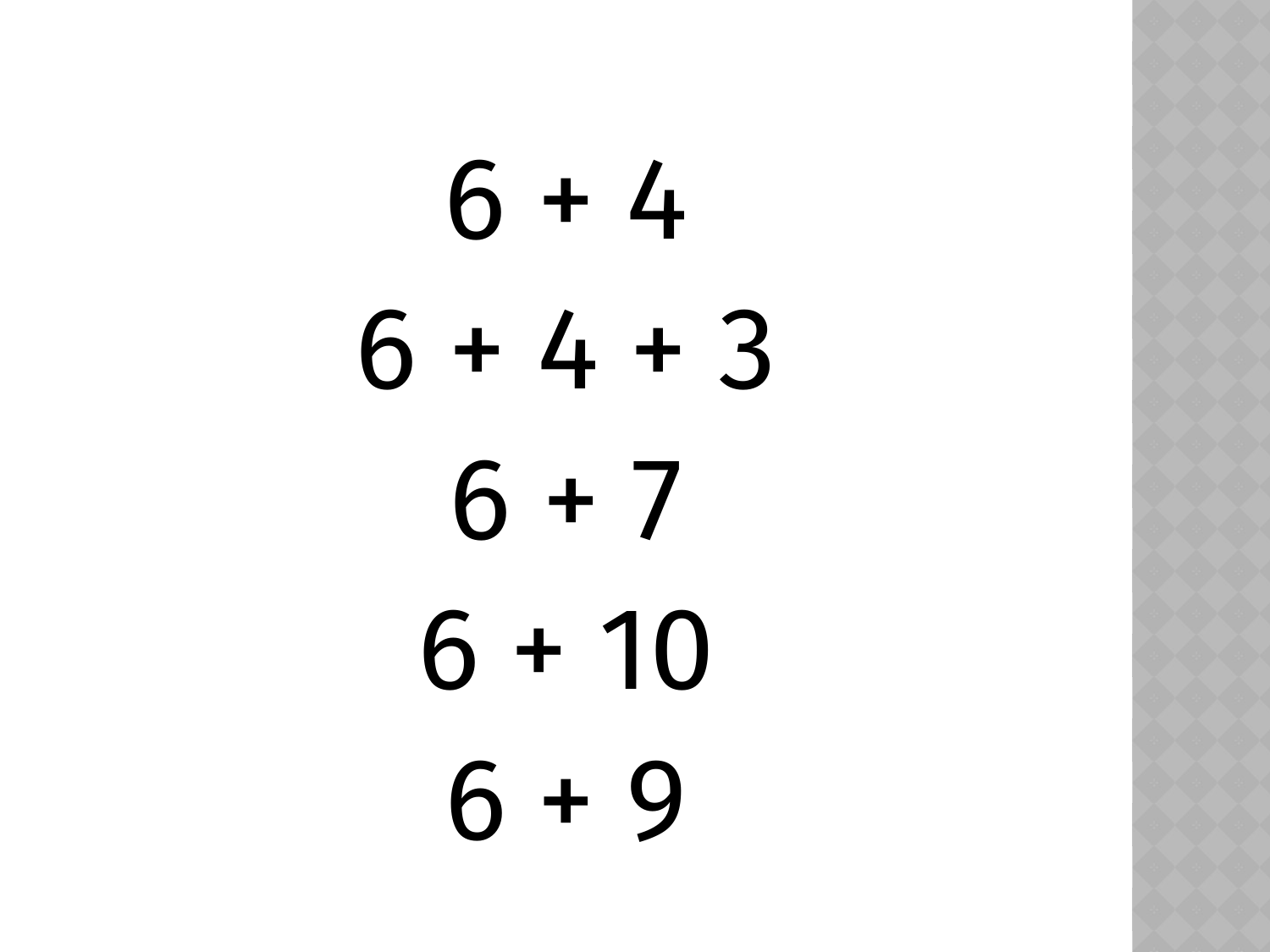

6 + 4
6 + 4 + 3
6 + 7
6 + 10
6 + 9